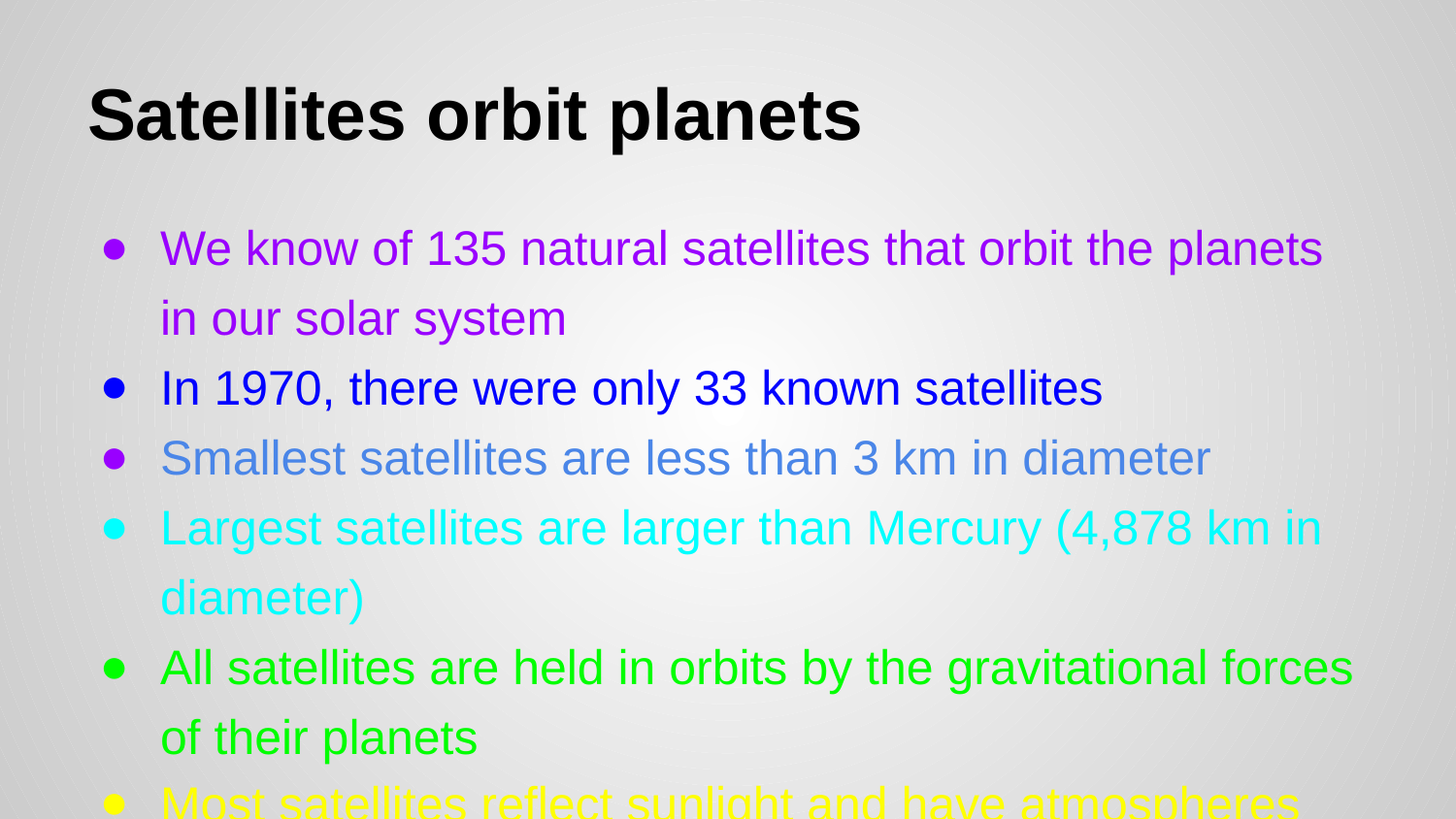

# Satellites orbit planets
We know of 135 natural satellites that orbit the planets in our solar system
In 1970, there were only 33 known satellites
Smallest satellites are less than 3 km in diameter
Largest satellites are larger than Mercury (4,878 km in diameter)
All satellites are held in orbits by the gravitational forces of their planets
Most satellites reflect sunlight and have atmospheres